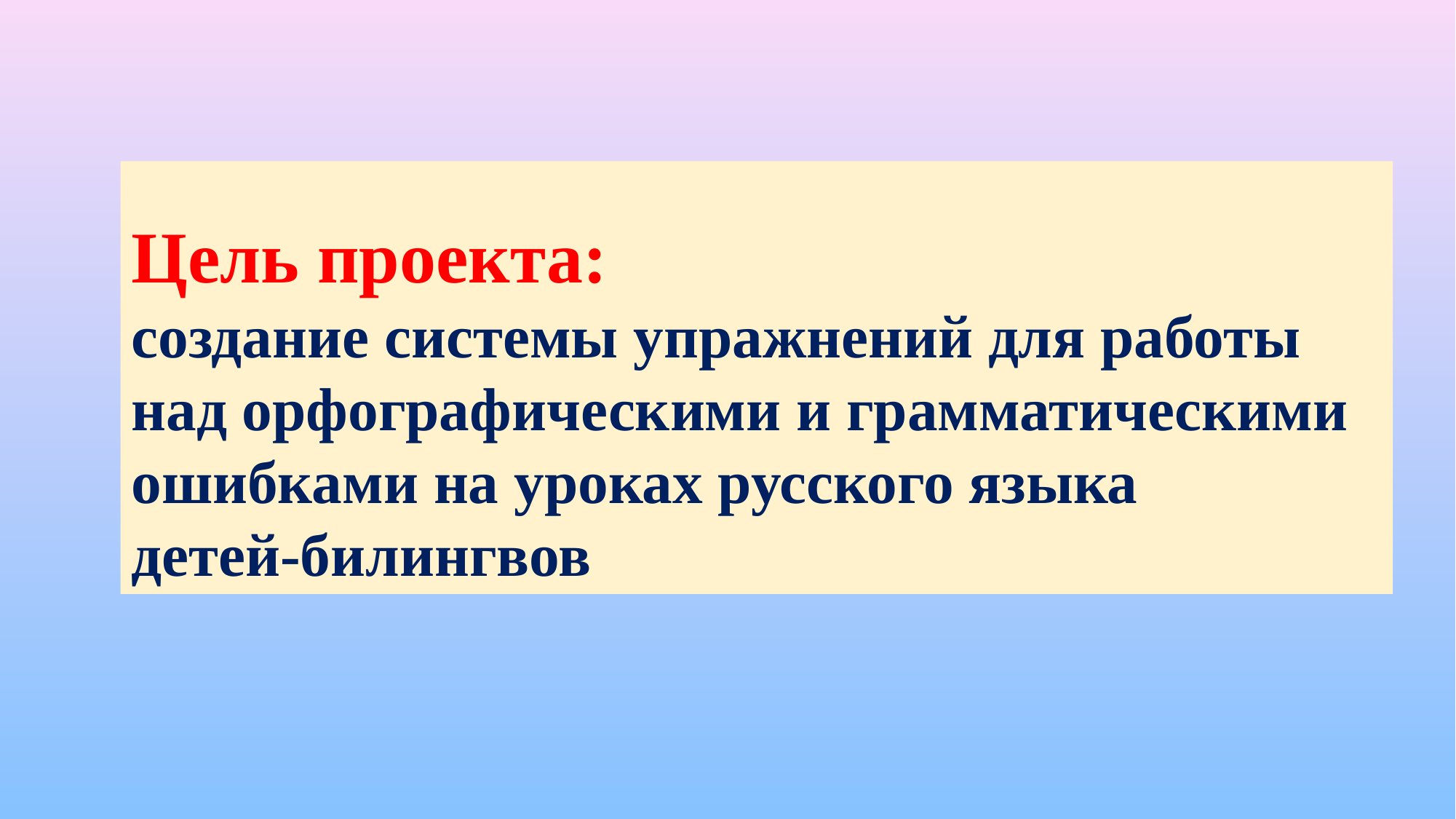

Цель проекта:
создание системы упражнений для работы над орфографическими и грамматическими
ошибками на уроках русского языка
детей-билингвов